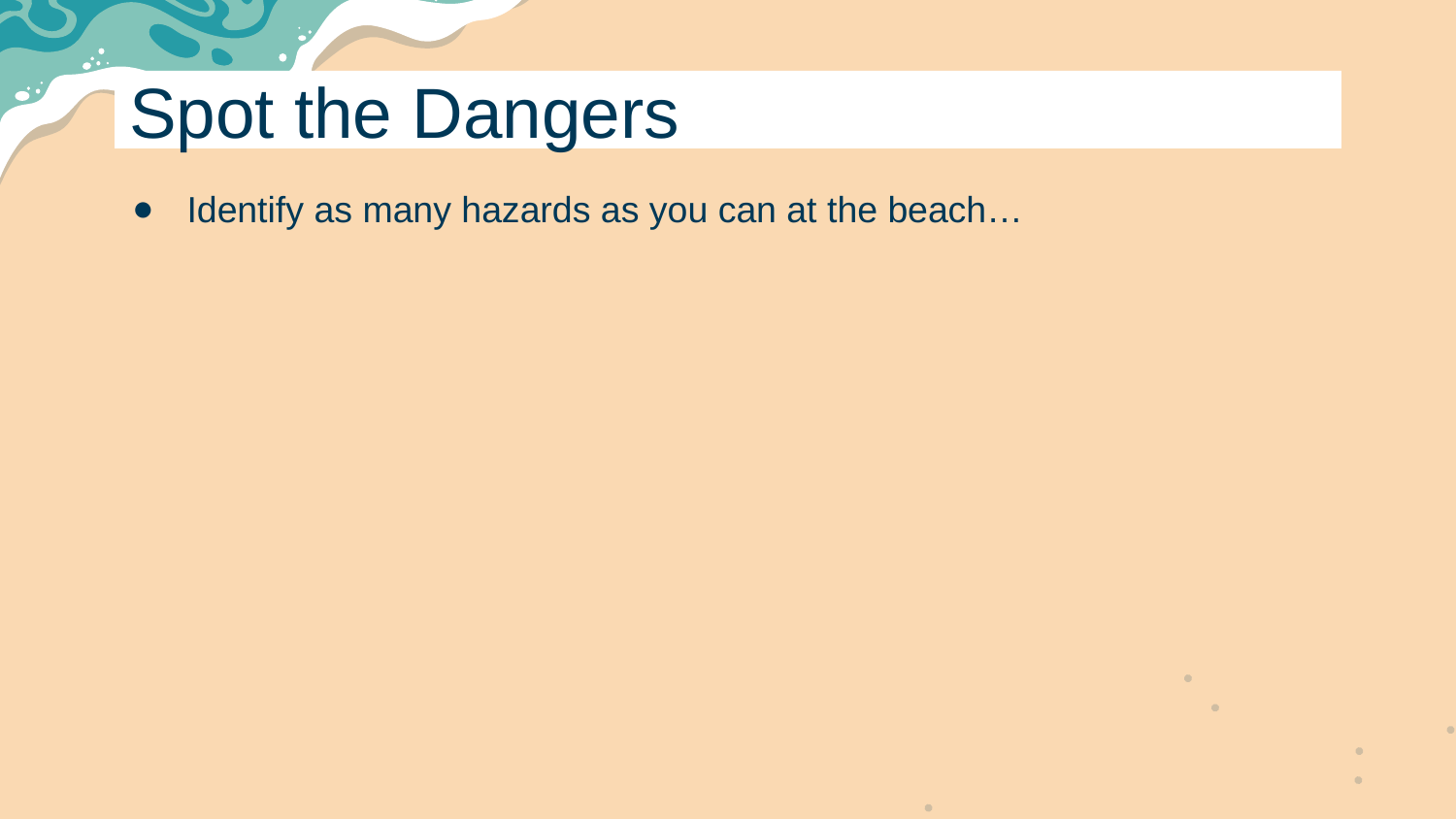

# Spot the Dangers
Identify as many hazards as you can at the beach…